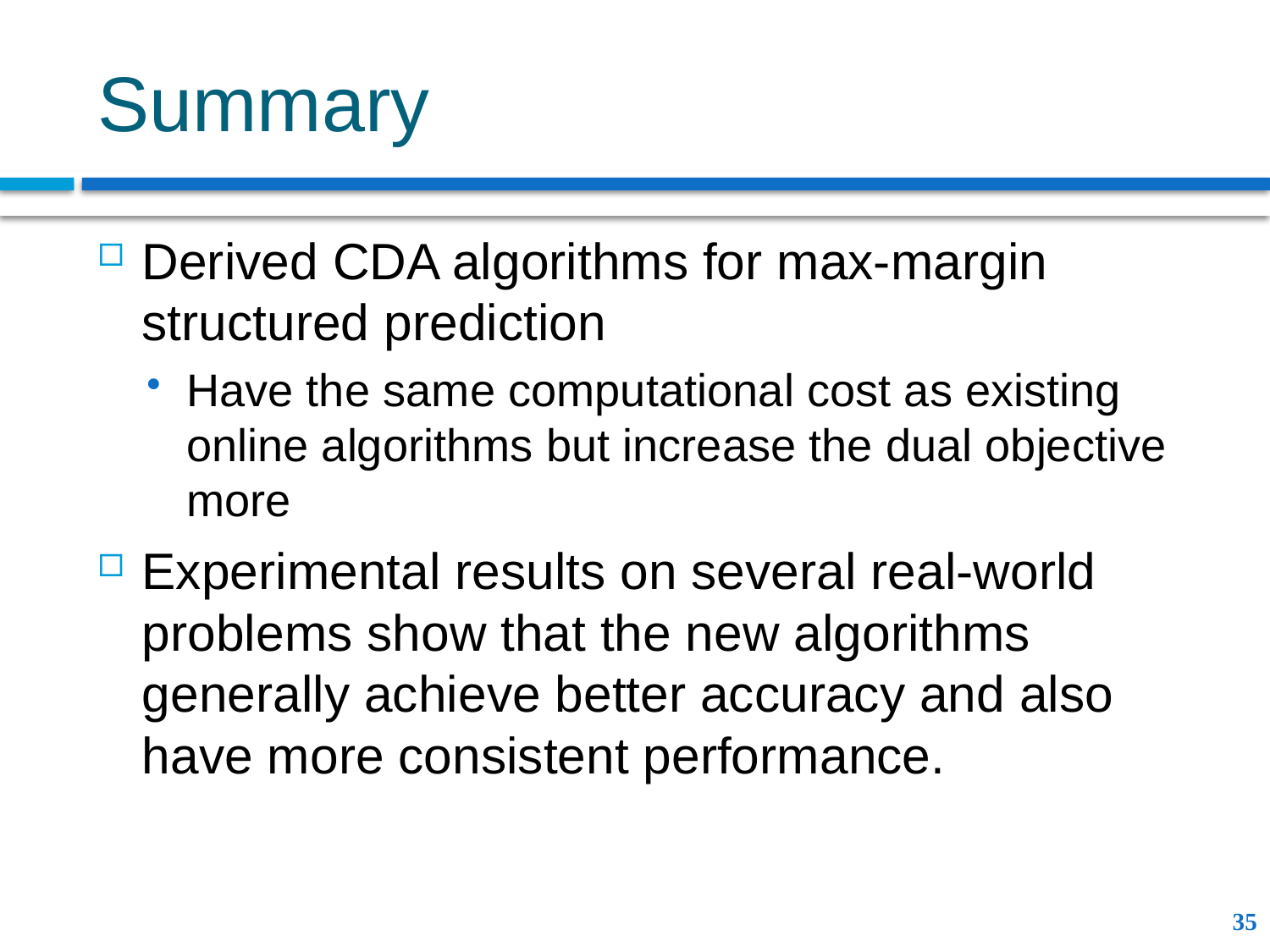

# Summary
Derived CDA algorithms for max-margin structured prediction
Have the same computational cost as existing online algorithms but increase the dual objective more
Experimental results on several real-world problems show that the new algorithms generally achieve better accuracy and also have more consistent performance.
35